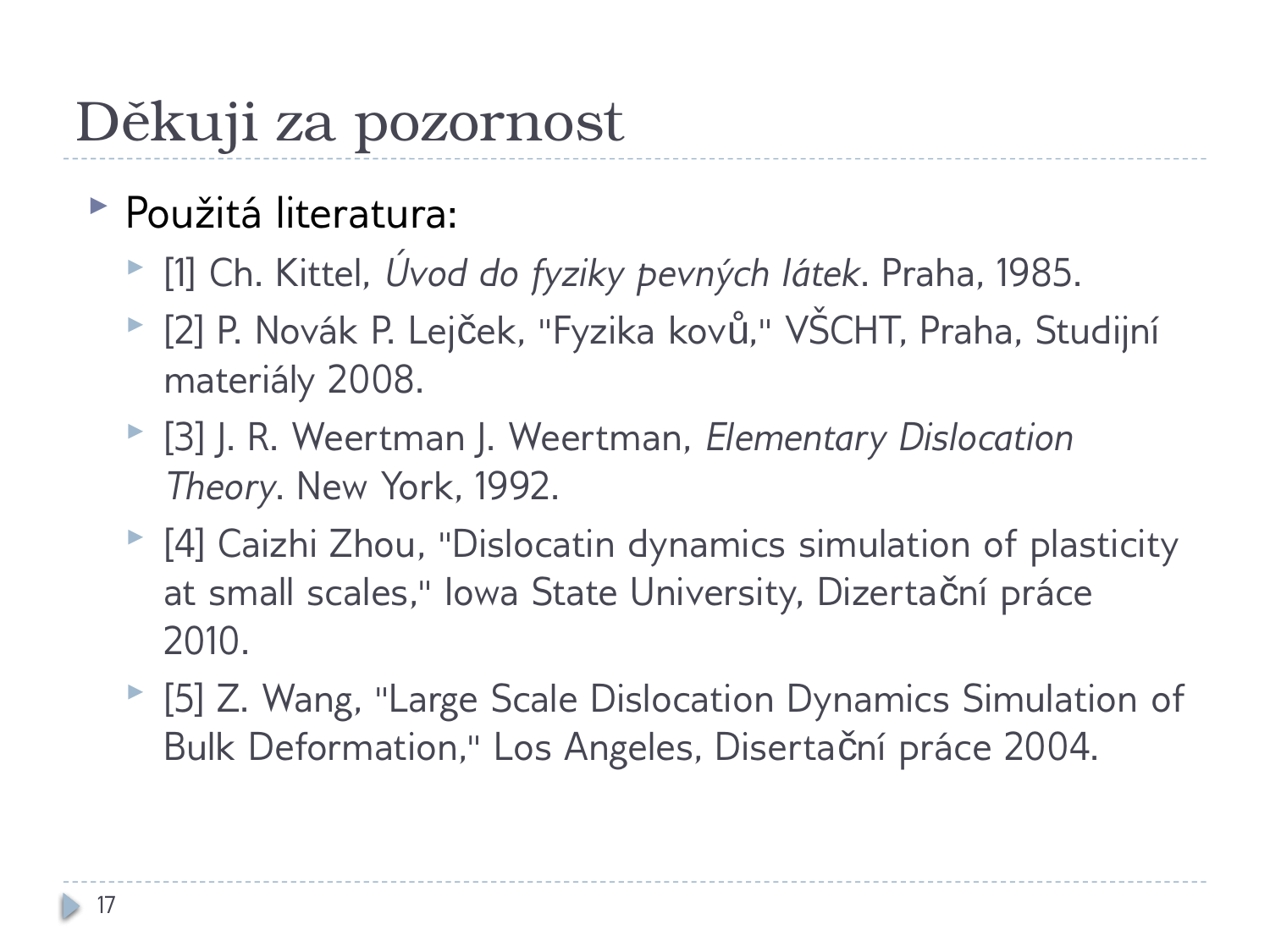

# Děkuji za pozornost
Použitá literatura:
[1] Ch. Kittel, Úvod do fyziky pevných látek. Praha, 1985.
[2] P. Novák P. Lejček, "Fyzika kovů," VŠCHT, Praha, Studijní materiály 2008.
[3] J. R. Weertman J. Weertman, Elementary Dislocation Theory. New York, 1992.
[4] Caizhi Zhou, "Dislocatin dynamics simulation of plasticity at small scales," Iowa State University, Dizertační práce 2010.
[5] Z. Wang, "Large Scale Dislocation Dynamics Simulation of Bulk Deformation," Los Angeles, Disertační práce 2004.

17